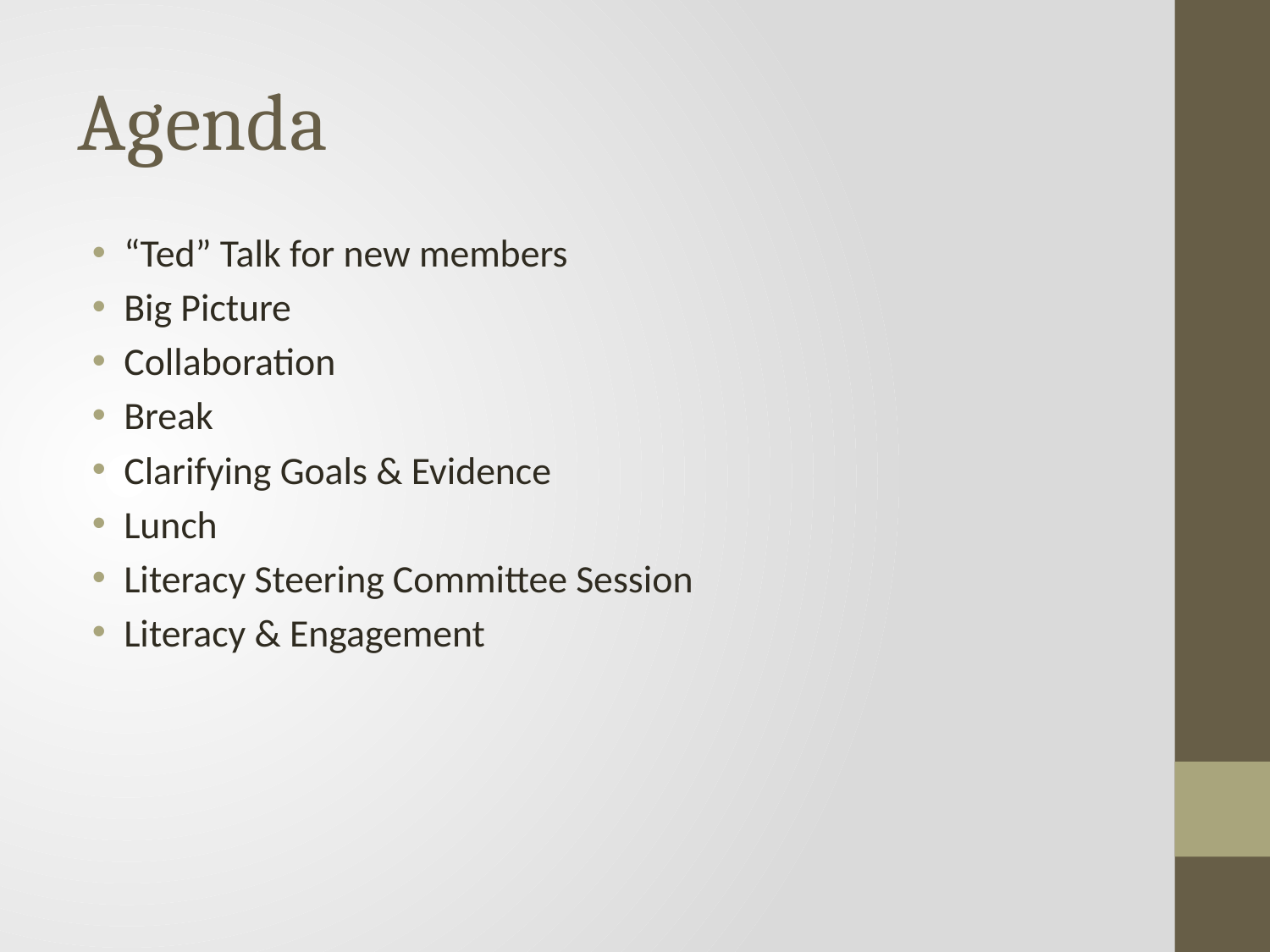

# Agenda
“Ted” Talk for new members
Big Picture
Collaboration
Break
Clarifying Goals & Evidence
Lunch
Literacy Steering Committee Session
Literacy & Engagement